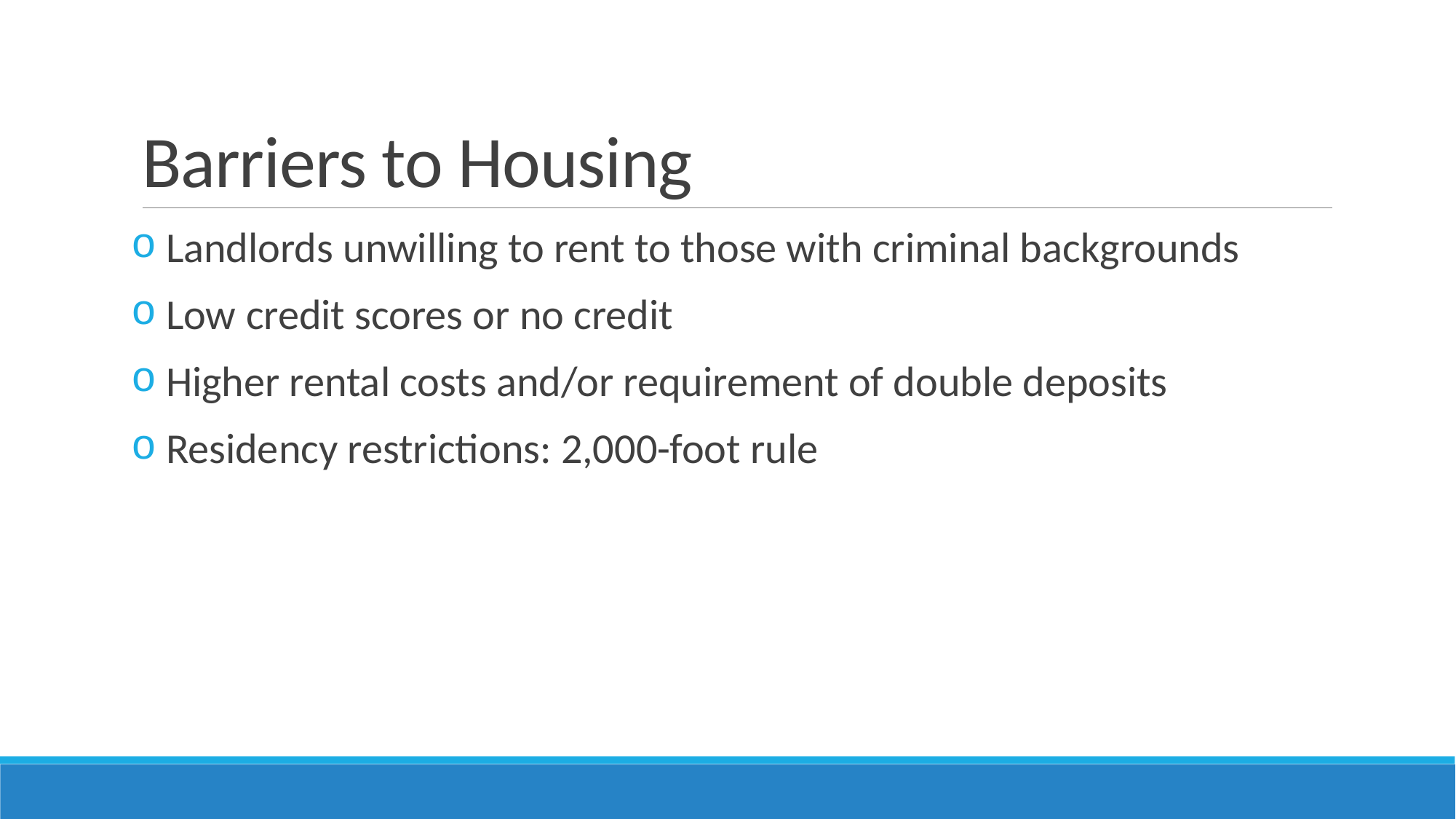

# Barriers to Housing
 Landlords unwilling to rent to those with criminal backgrounds
 Low credit scores or no credit
 Higher rental costs and/or requirement of double deposits
 Residency restrictions: 2,000-foot rule